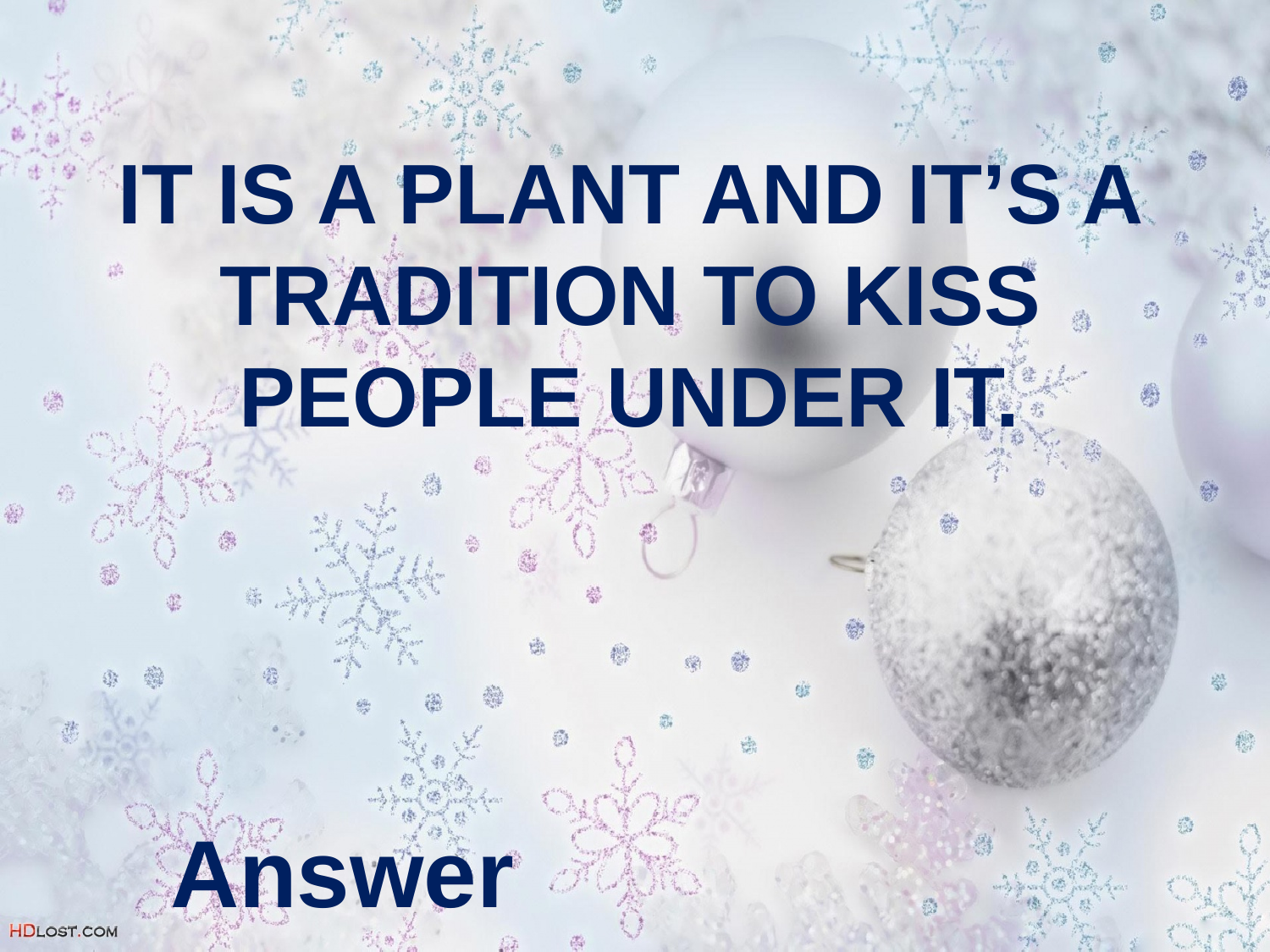

# It is a plant and it’s a tradition to kiss people under it.
Answer